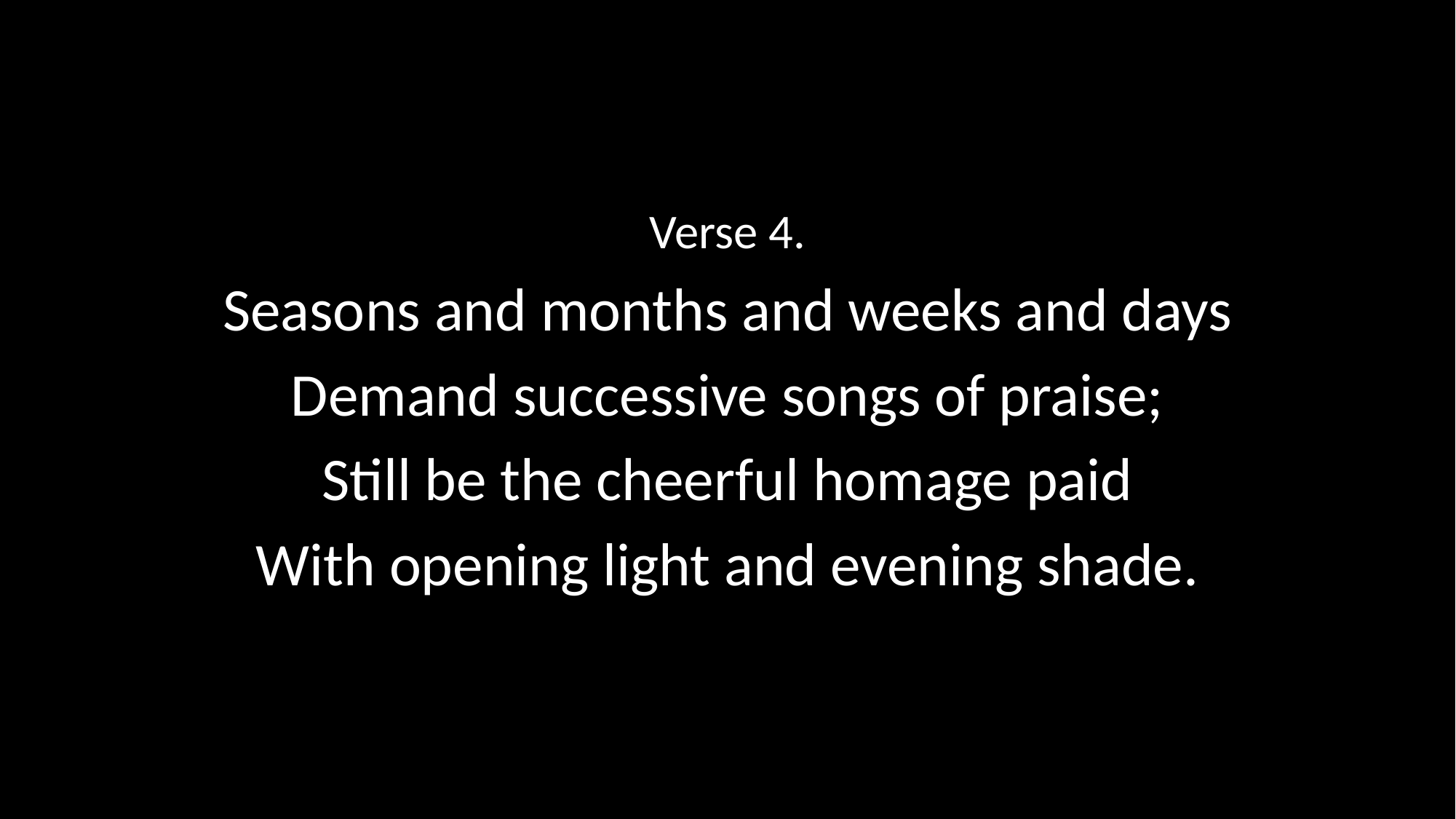

Verse 4.
Seasons and months and weeks and days
Demand successive songs of praise;
Still be the cheerful homage paid
With opening light and evening shade.